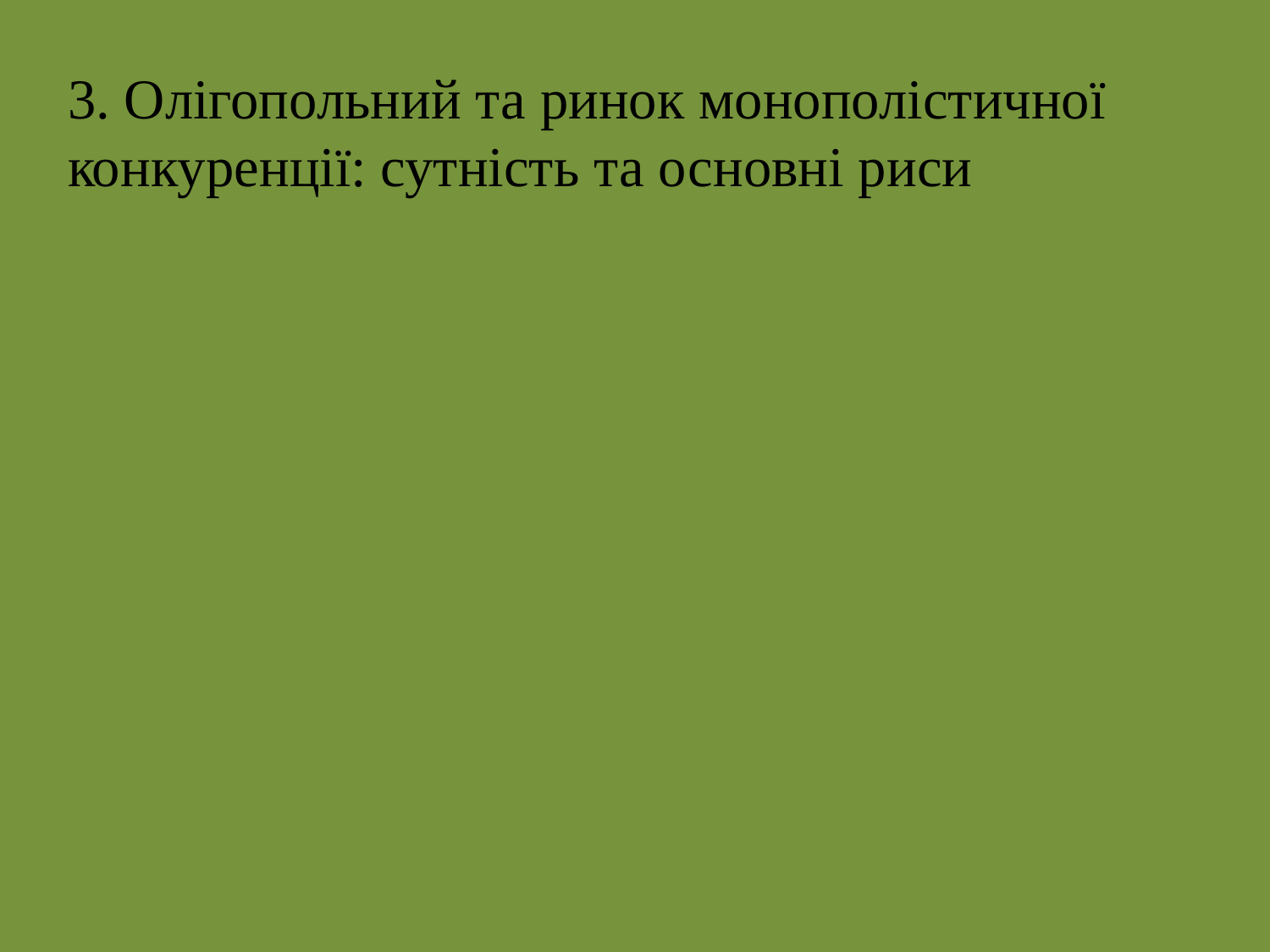

3. Олігопольний та ринок монополістичної конкуренції: сутність та основні риси